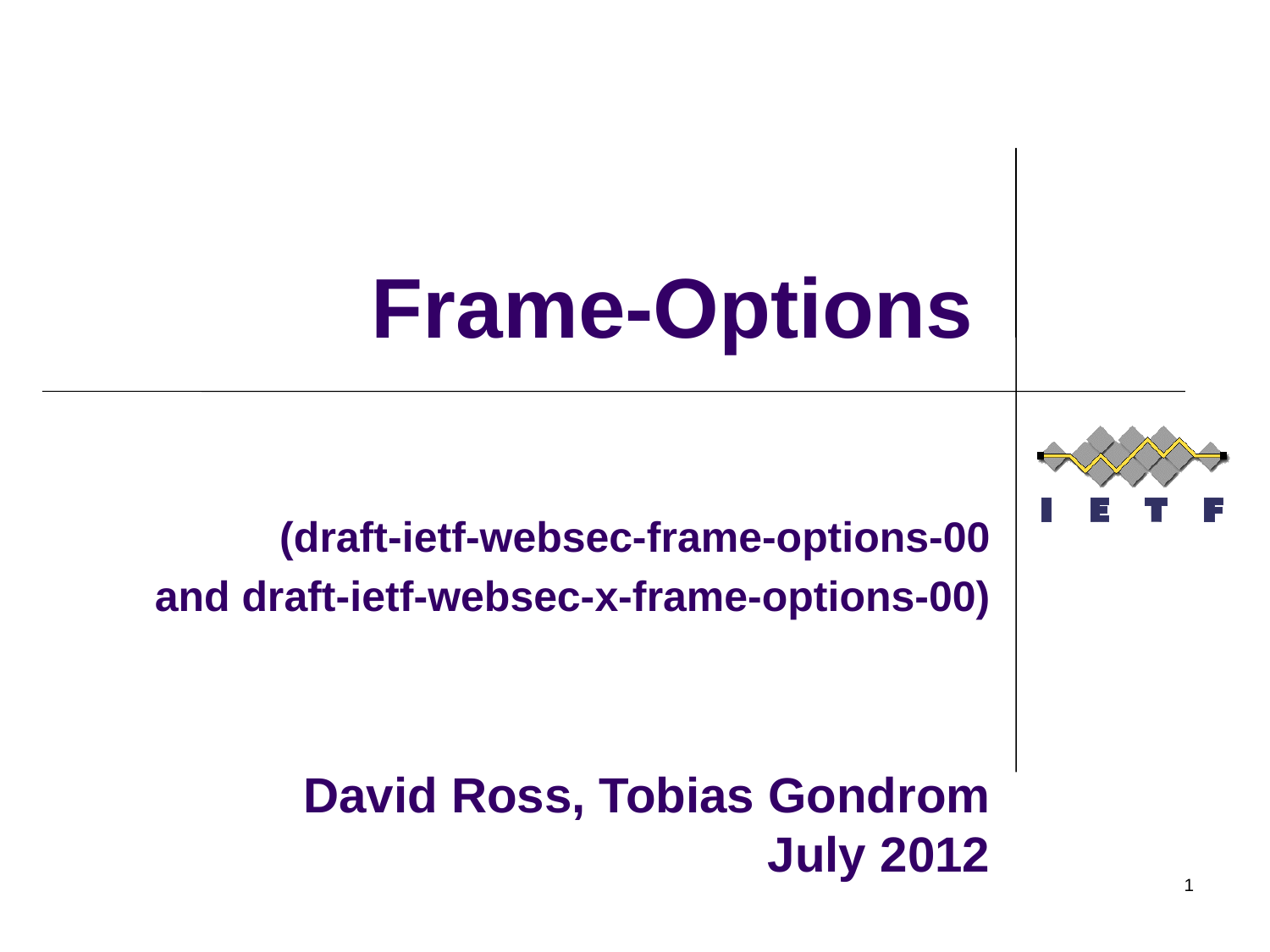

Frame-Options
 (draft-ietf-websec-frame-options-00
and draft-ietf-websec-x-frame-options-00)
 David Ross, Tobias Gondrom
July 2012
1